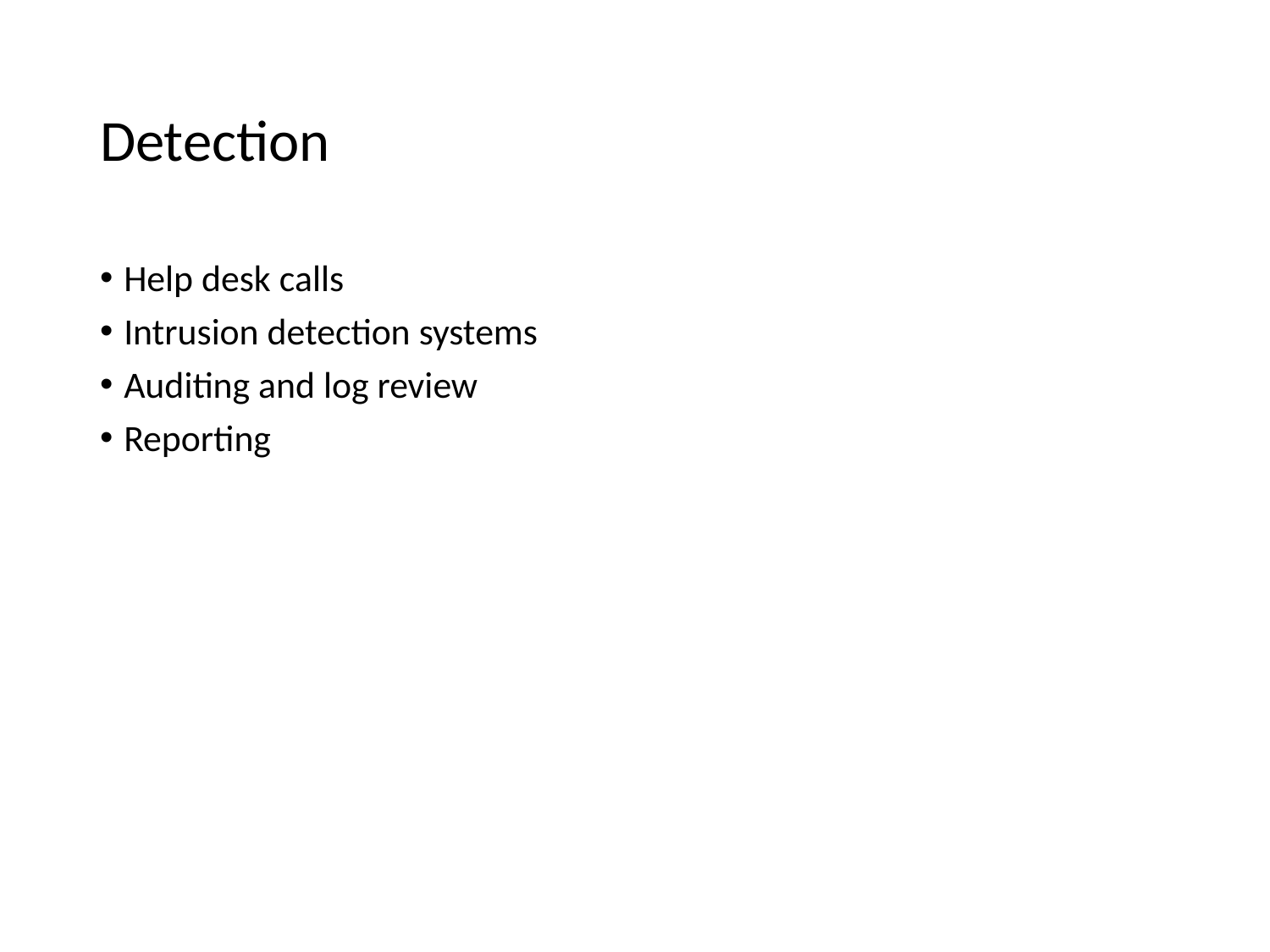

# Detection
Help desk calls
Intrusion detection systems
Auditing and log review
Reporting